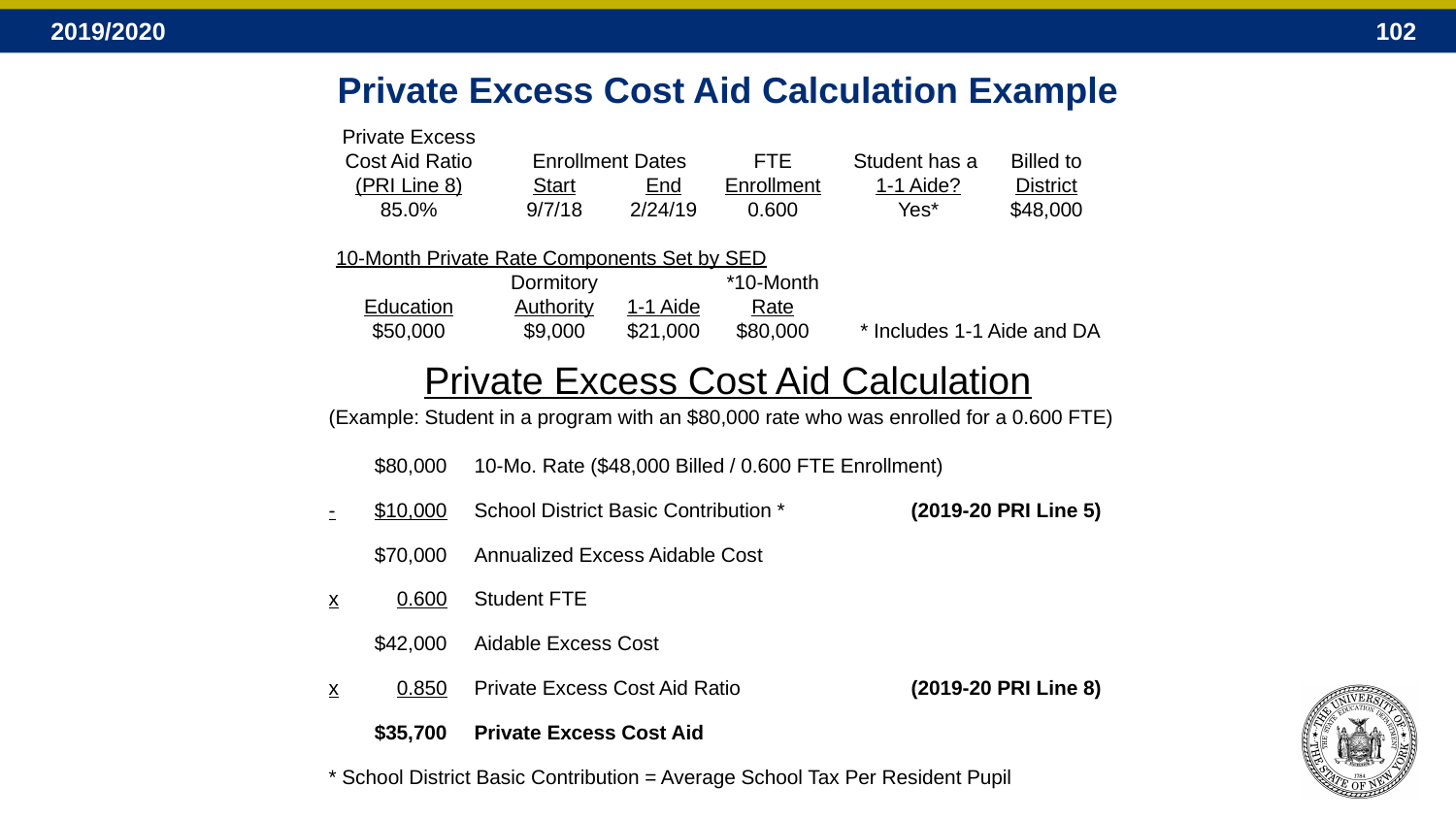

# Private Excess Cost Aid Calculation Example
	Private Excess
	Cost Aid Ratio	Enrollment Dates	FTE	Student has a 	Billed to
	(PRI Line 8)	Start		End	Enrollment	1-1 Aide?	District
	85.0%	9/7/18		2/24/19	0.600	Yes*	$48,000

10-Month Private Rate Components Set by SED
		Dormitory			*10-Month
	Education	Authority		1-1 Aide	Rate
	$50,000	$9,000		$21,000	$80,000	* Includes 1-1 Aide and DA
Private Excess Cost Aid Calculation
(Example: Student in a program with an $80,000 rate who was enrolled for a 0.600 FTE)

	$80,000	10-Mo. Rate ($48,000 Billed / 0.600 FTE Enrollment)
-	$10,000	School District Basic Contribution *	(2019-20 PRI Line 5)
	$70,000	Annualized Excess Aidable Cost
x	0.600	Student FTE
	$42,000	Aidable Excess Cost
x	0.850	Private Excess Cost Aid Ratio	(2019-20 PRI Line 8)
	$35,700	Private Excess Cost Aid
* School District Basic Contribution = Average School Tax Per Resident Pupil